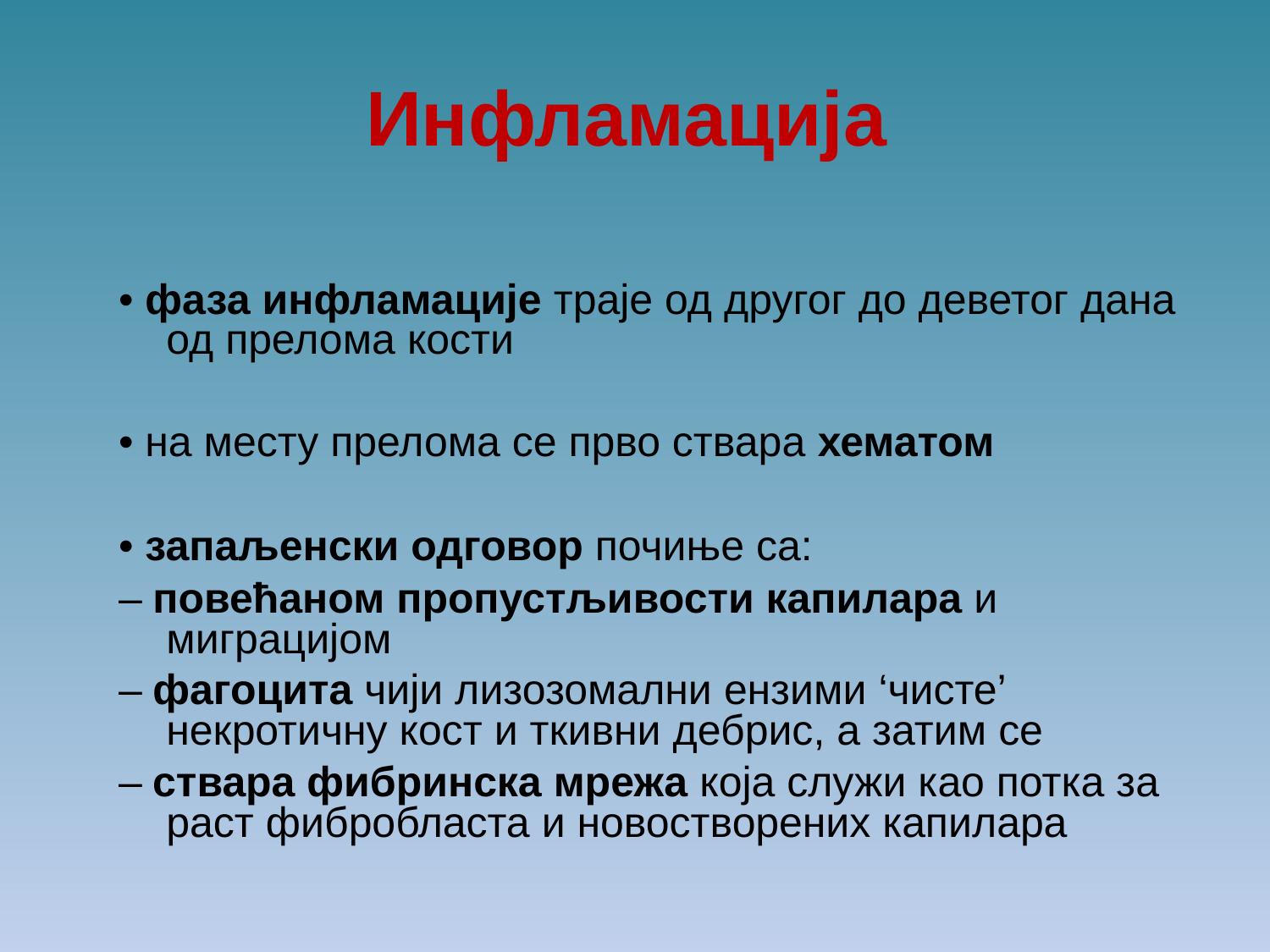

Инфламација
• фаза инфламације траје од другог до деветог дана
од прелома кости
• на месту прелома се прво ствара хематом
• запаљенски одговор почиње са:
– повећаном пропустљивости капилара и
миграцијом
– фагоцита чији лизозомални ензими ‘чисте’
некротичну кост и ткивни дебрис, а затим се
– ствара фибринска мрежа која служи као потка за
раст фибробласта и новостворених капилара